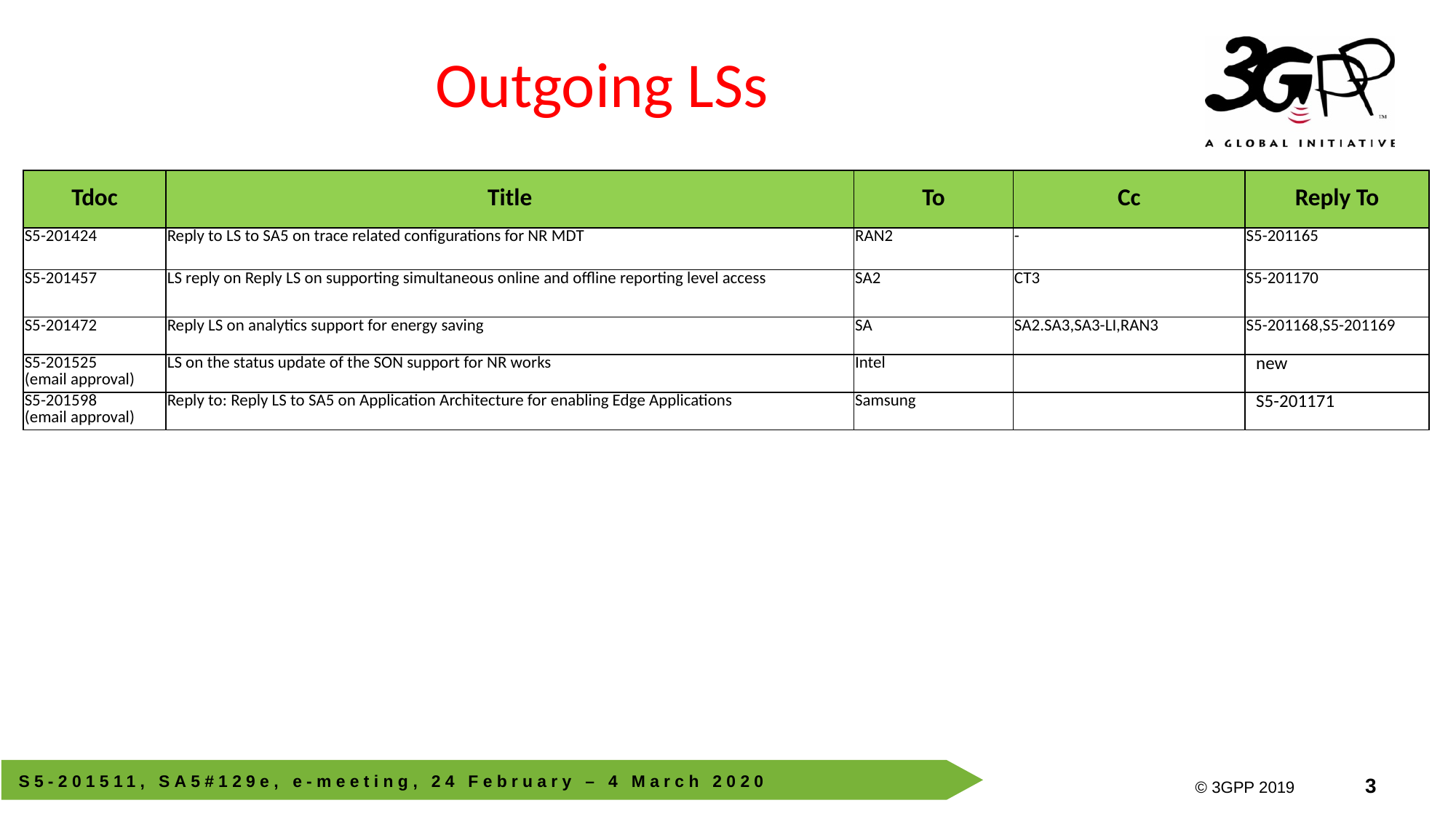

# Outgoing LSs
| Tdoc | Title | To | Cc | Reply To |
| --- | --- | --- | --- | --- |
| S5-201424 | Reply to LS to SA5 on trace related configurations for NR MDT | RAN2 | - | S5-201165 |
| S5-201457 | LS reply on Reply LS on supporting simultaneous online and offline reporting level access | SA2 | CT3 | S5-201170 |
| S5-201472 | Reply LS on analytics support for energy saving | SA | SA2.SA3,SA3-LI,RAN3 | S5-201168,S5-201169 |
| S5-201525 (email approval) | LS on the status update of the SON support for NR works | Intel |  | new |
| S5-201598 (email approval) | Reply to: Reply LS to SA5 on Application Architecture for enabling Edge Applications | Samsung |  | S5-201171 |